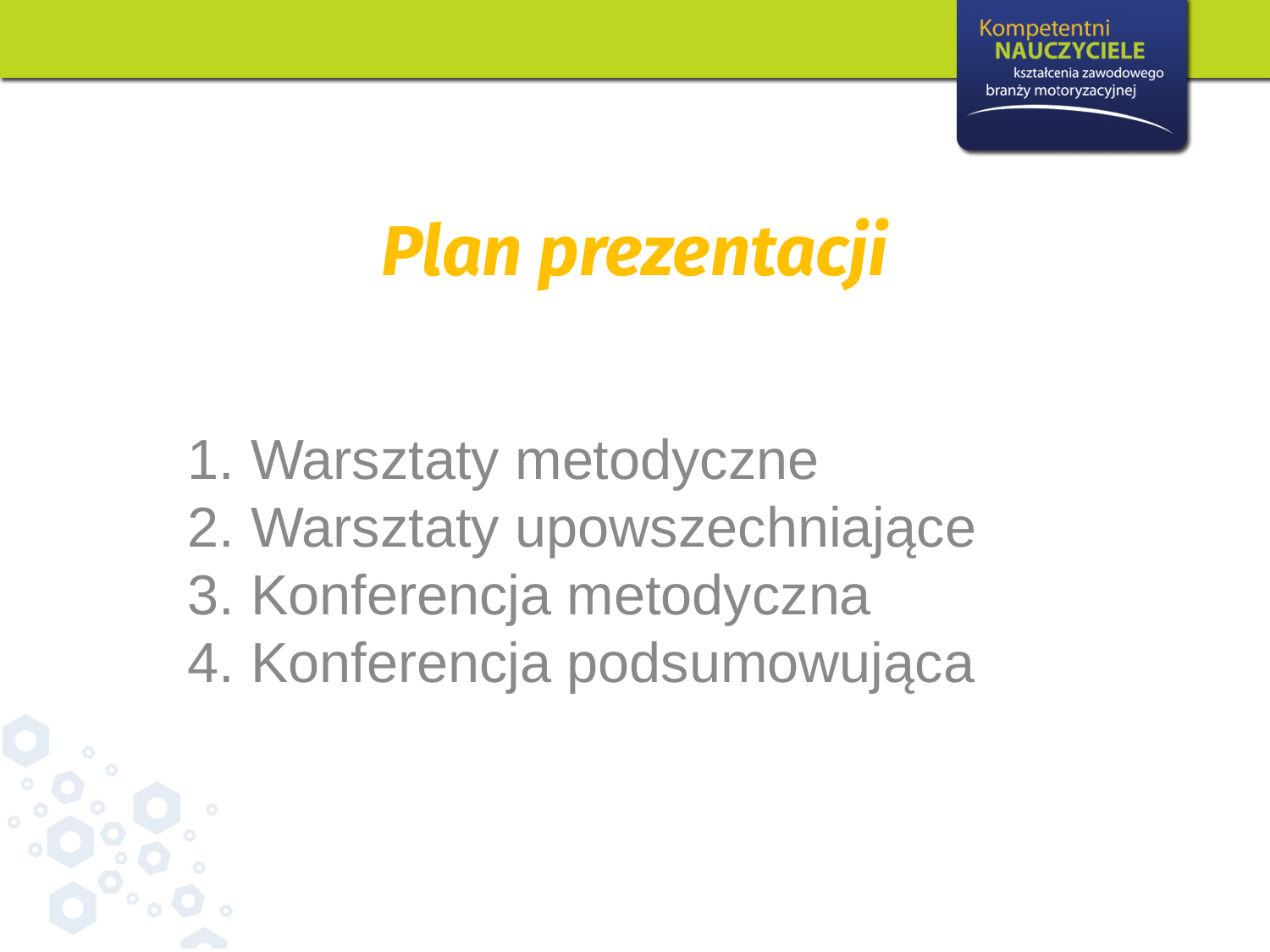

# Plan prezentacji
Warsztaty metodyczne
Warsztaty upowszechniające
Konferencja metodyczna
Konferencja podsumowująca